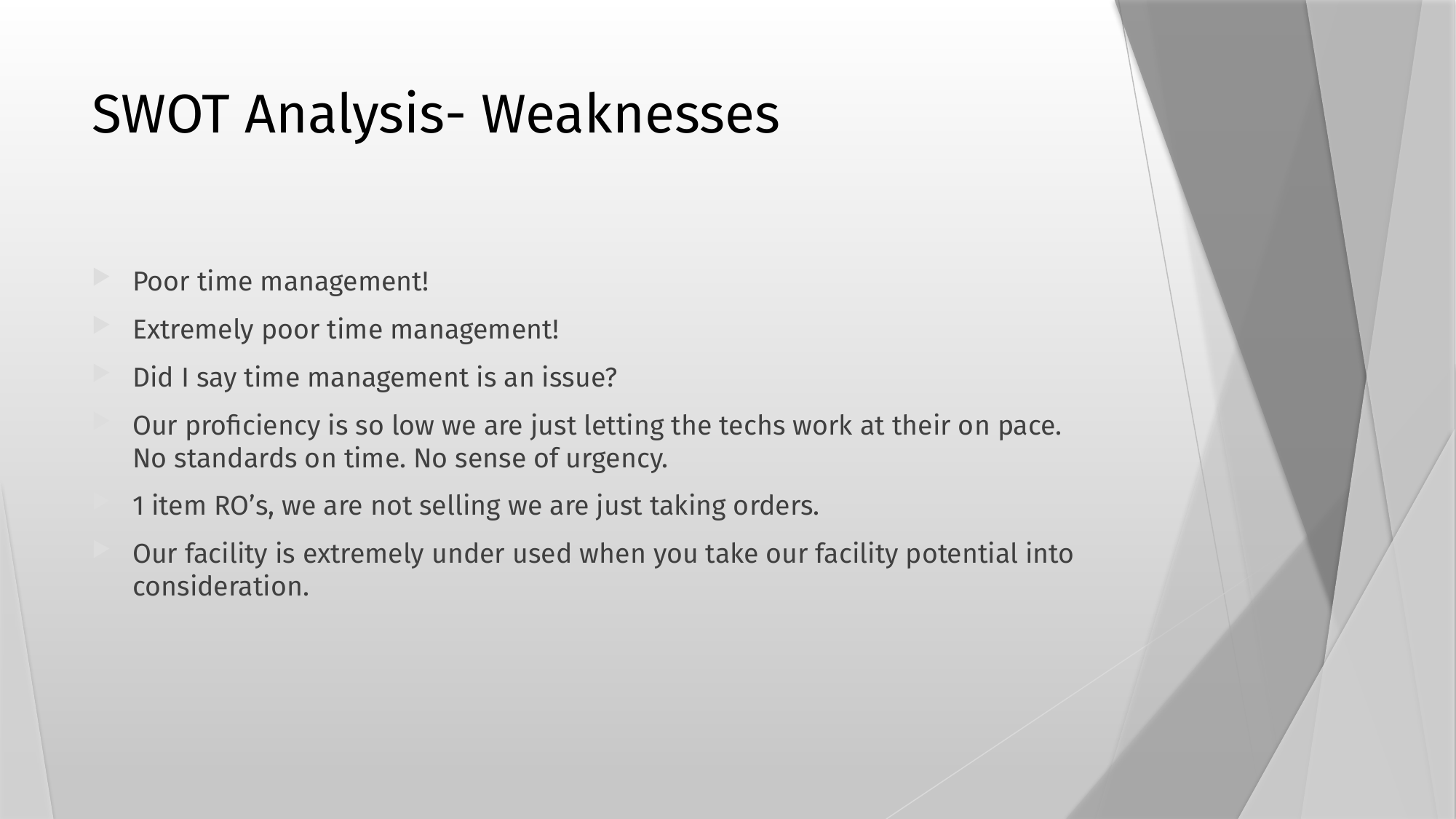

# SWOT Analysis- Weaknesses
Poor time management!
Extremely poor time management!
Did I say time management is an issue?
Our proficiency is so low we are just letting the techs work at their on pace. No standards on time. No sense of urgency.
1 item RO’s, we are not selling we are just taking orders.
Our facility is extremely under used when you take our facility potential into consideration.